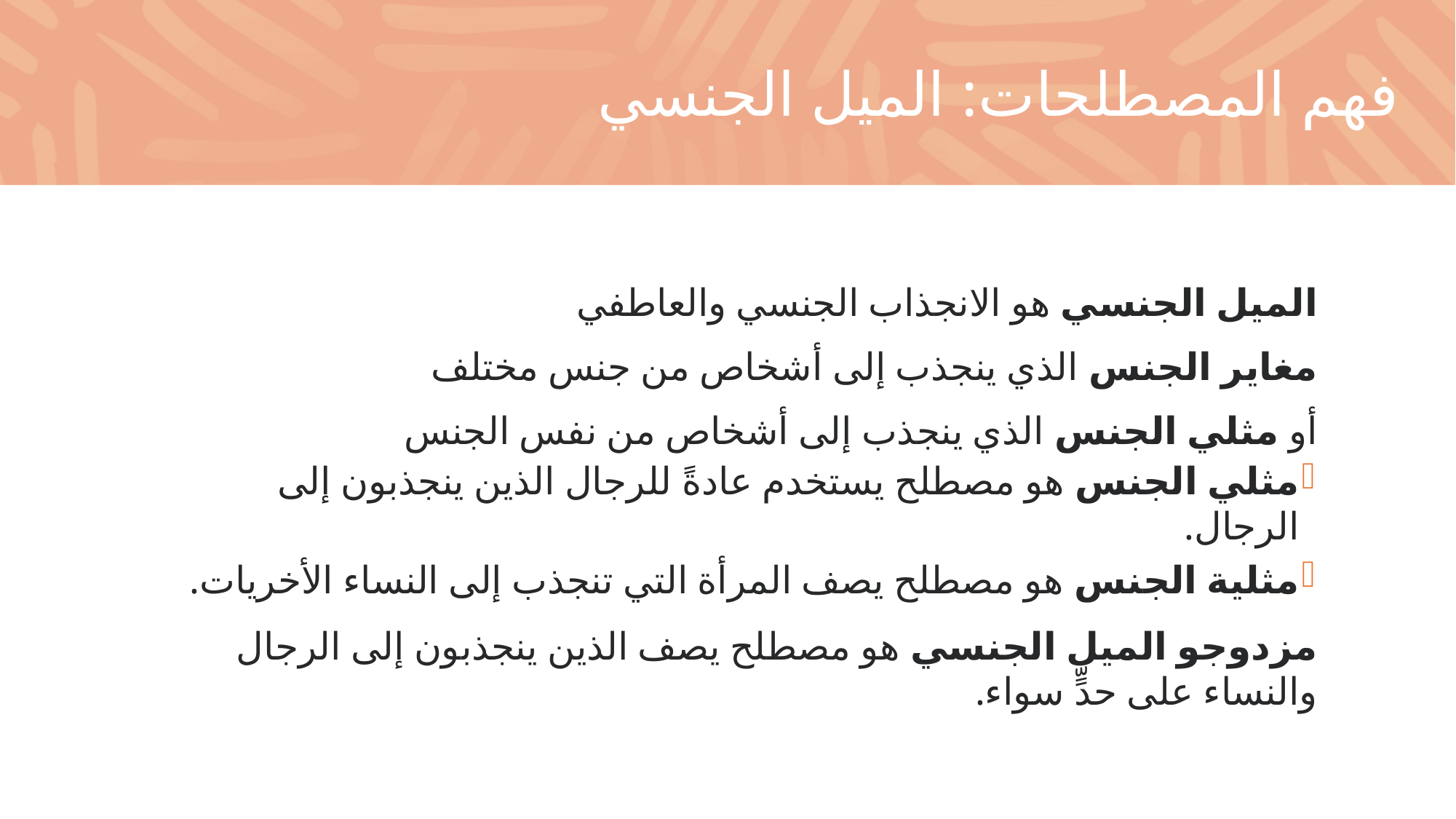

فهم المصطلحات: الميل الجنسي
الميل الجنسي هو الانجذاب الجنسي والعاطفي
مغاير الجنس الذي ينجذب إلى أشخاص من جنس مختلف
أو مثلي الجنس الذي ينجذب إلى أشخاص من نفس الجنس
مثلي الجنس هو مصطلح يستخدم عادةً للرجال الذين ينجذبون إلى الرجال.
مثلية الجنس هو مصطلح يصف المرأة التي تنجذب إلى النساء الأخريات.
مزدوجو الميل الجنسي هو مصطلح يصف الذين ينجذبون إلى الرجال والنساء على حدٍّ سواء.